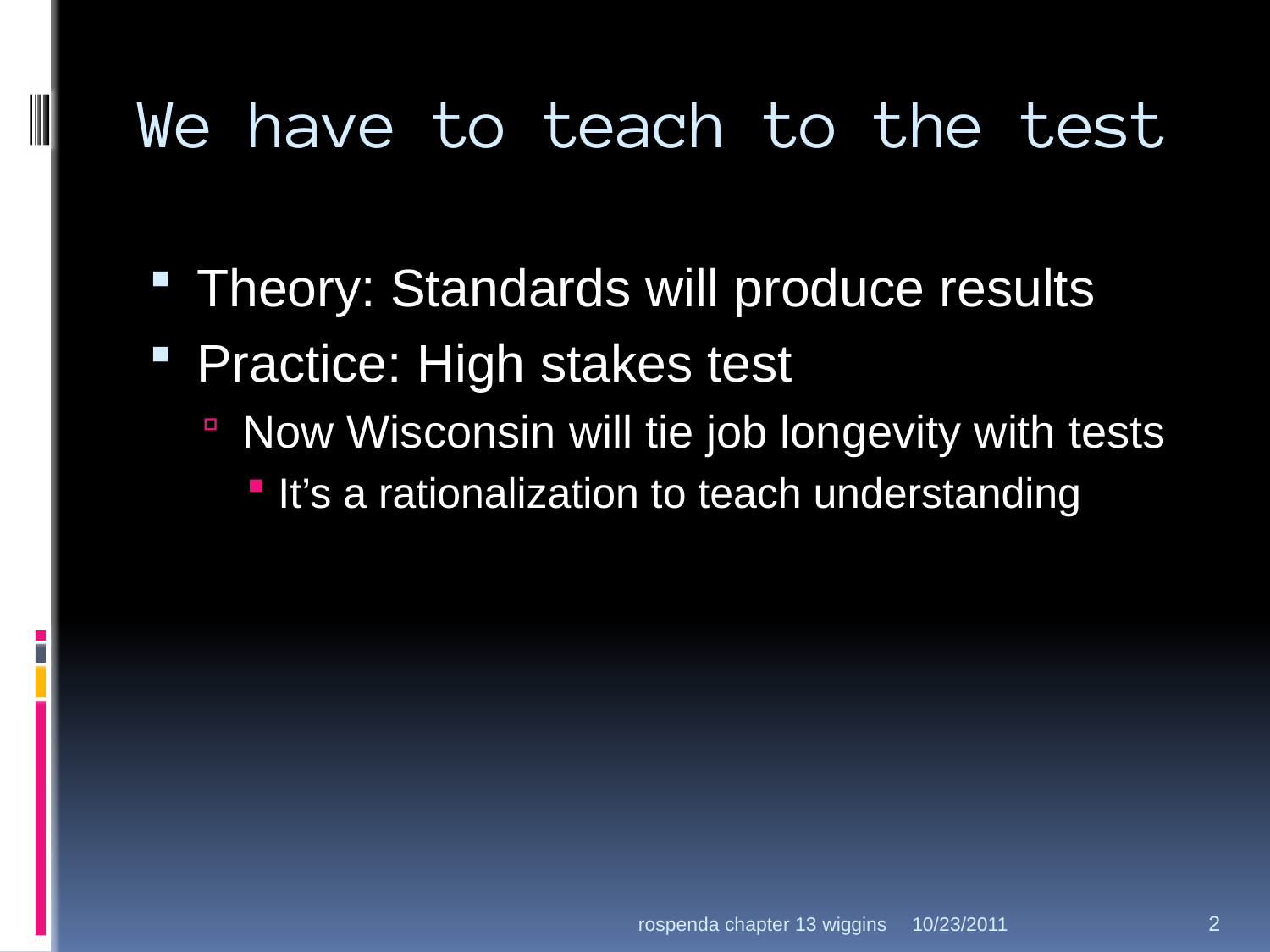

# We have to teach to the test
Theory: Standards will produce results
Practice: High stakes test
Now Wisconsin will tie job longevity with tests
It’s a rationalization to teach understanding

rospenda chapter 13 wiggins
10/23/2011
2